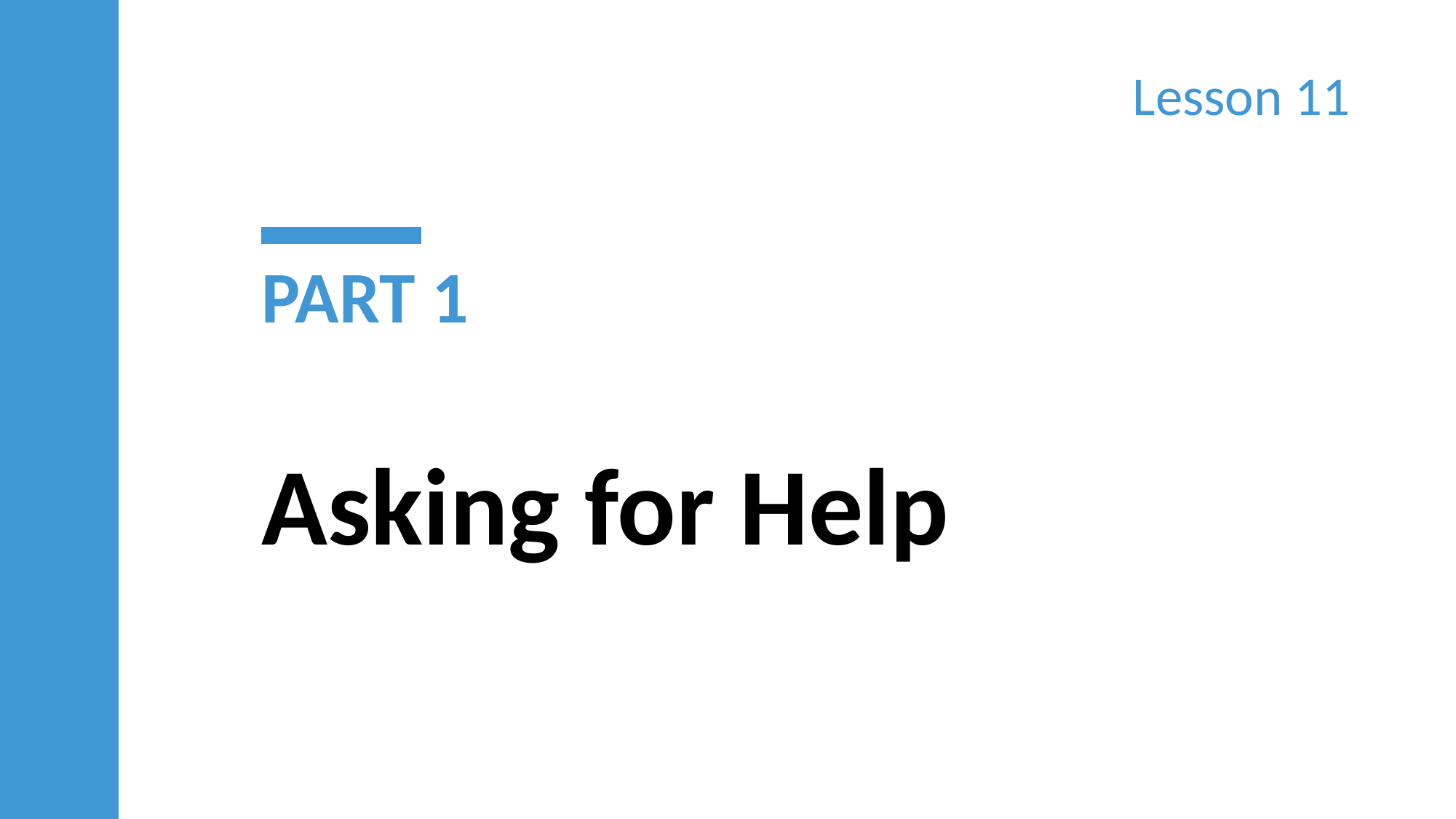

Lesson 11
PART 1
Asking for Help